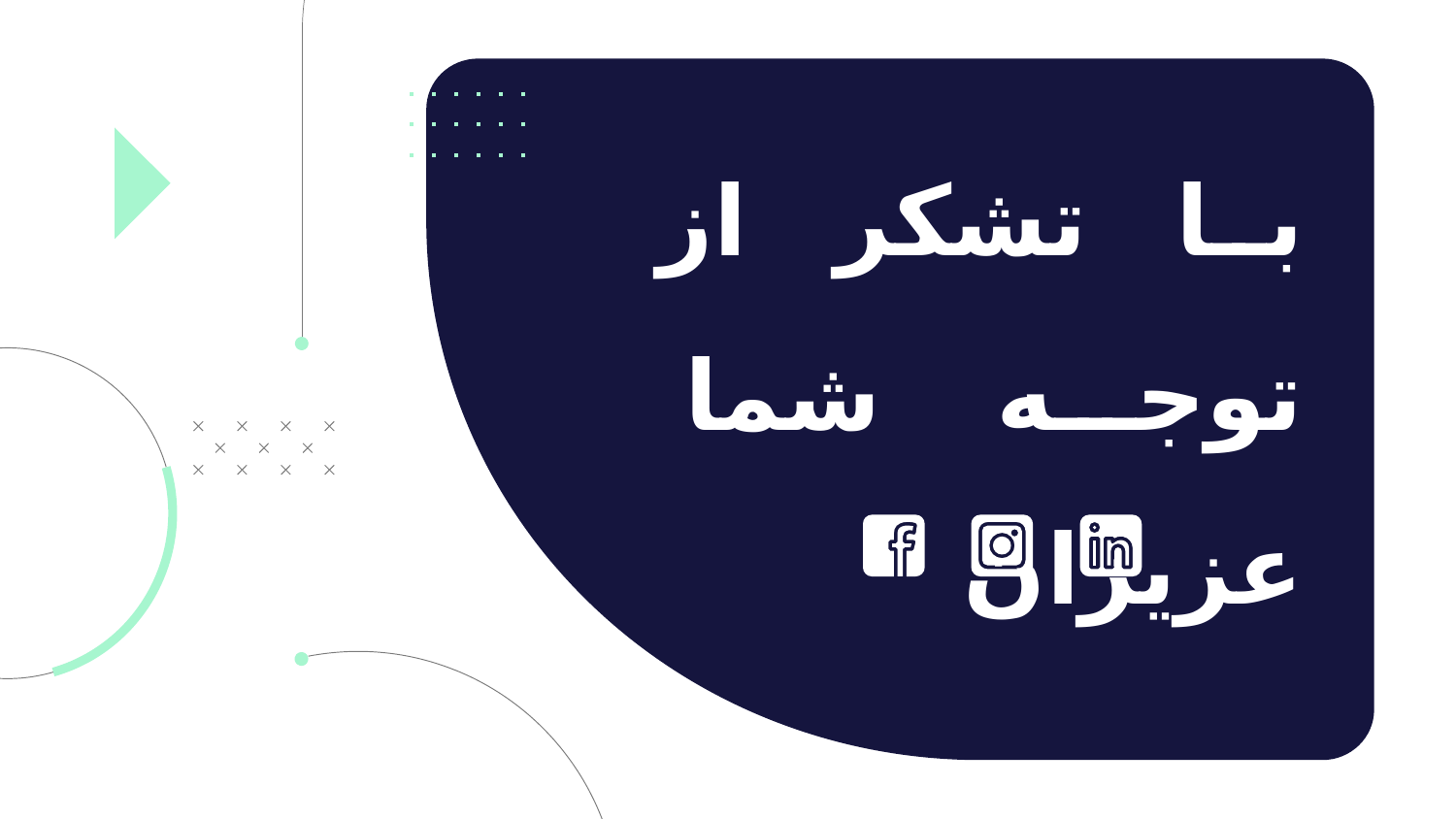

با تشکر از توجه شما عزیزان
Thanks